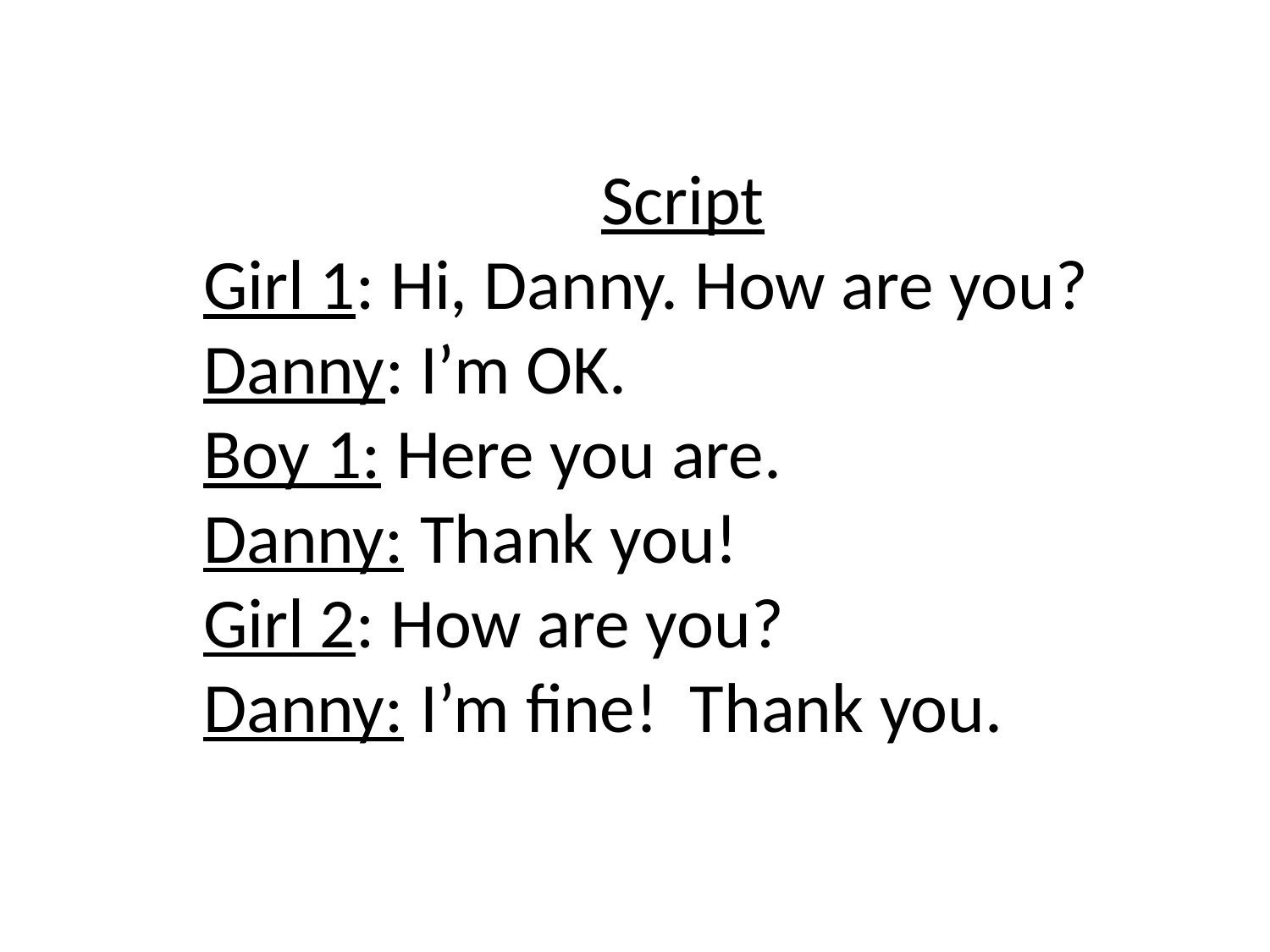

Script
Girl 1: Hi, Danny. How are you?
Danny: I’m OK.
Boy 1: Here you are.
Danny: Thank you!
Girl 2: How are you?
Danny: I’m fine!  Thank you.